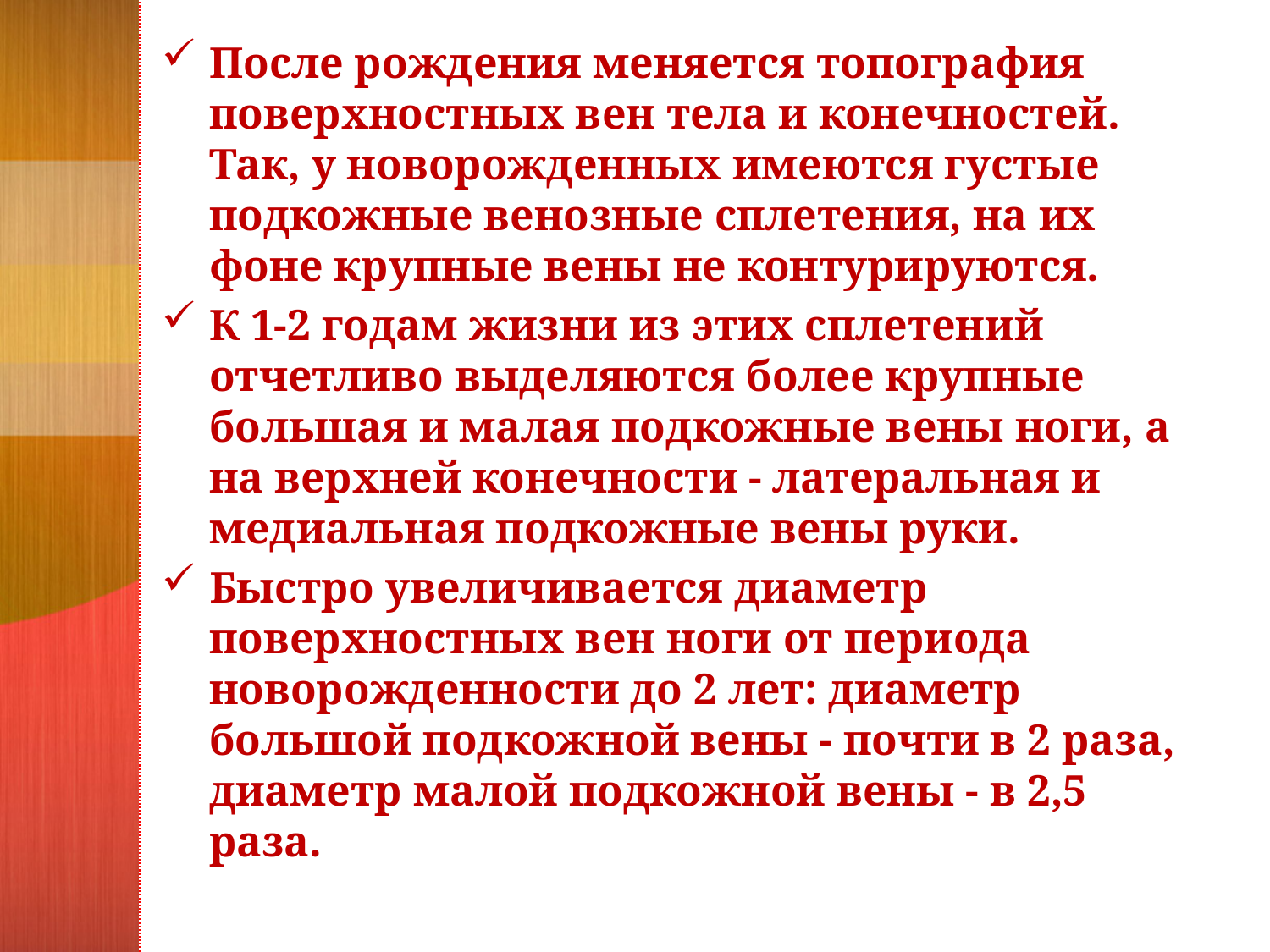

После рождения меняется топография поверхностных вен тела и конечностей. Так, у новорожденных имеются густые подкожные венозные сплетения, на их фоне крупные вены не контурируются.
К 1-2 годам жизни из этих сплетений отчетливо выделяются бо­лее крупные большая и малая подкожные вены ноги, а на верх­ней конечности - латеральная и медиальная подкожные вены руки.
Быстро увеличивается диаметр поверхностных вен ноги от периода новорожденности до 2 лет: диаметр большой подкожной вены - почти в 2 раза, диаметр малой подкожной вены - в 2,5 раза.